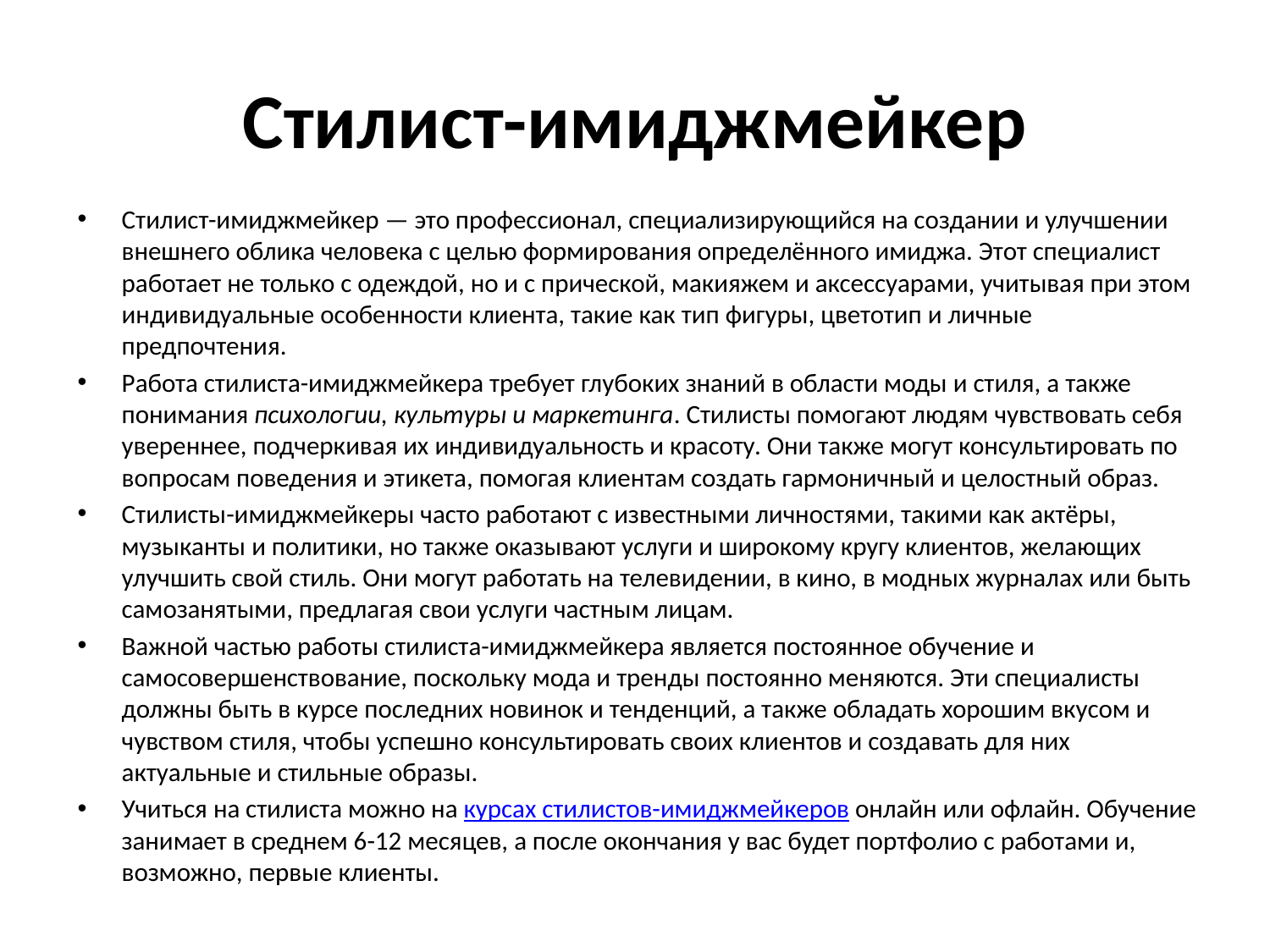

# Стилист-имиджмейкер
Стилист-имиджмейкер — это профессионал, специализирующийся на создании и улучшении внешнего облика человека с целью формирования определённого имиджа. Этот специалист работает не только с одеждой, но и с прической, макияжем и аксессуарами, учитывая при этом индивидуальные особенности клиента, такие как тип фигуры, цветотип и личные предпочтения.
Работа стилиста-имиджмейкера требует глубоких знаний в области моды и стиля, а также понимания психологии, культуры и маркетинга. Стилисты помогают людям чувствовать себя увереннее, подчеркивая их индивидуальность и красоту. Они также могут консультировать по вопросам поведения и этикета, помогая клиентам создать гармоничный и целостный образ.
Стилисты-имиджмейкеры часто работают с известными личностями, такими как актёры, музыканты и политики, но также оказывают услуги и широкому кругу клиентов, желающих улучшить свой стиль. Они могут работать на телевидении, в кино, в модных журналах или быть самозанятыми, предлагая свои услуги частным лицам.
Важной частью работы стилиста-имиджмейкера является постоянное обучение и самосовершенствование, поскольку мода и тренды постоянно меняются. Эти специалисты должны быть в курсе последних новинок и тенденций, а также обладать хорошим вкусом и чувством стиля, чтобы успешно консультировать своих клиентов и создавать для них актуальные и стильные образы.
Учиться на стилиста можно на курсах стилистов-имиджмейкеров онлайн или офлайн. Обучение занимает в среднем 6-12 месяцев, а после окончания у вас будет портфолио с работами и, возможно, первые клиенты.